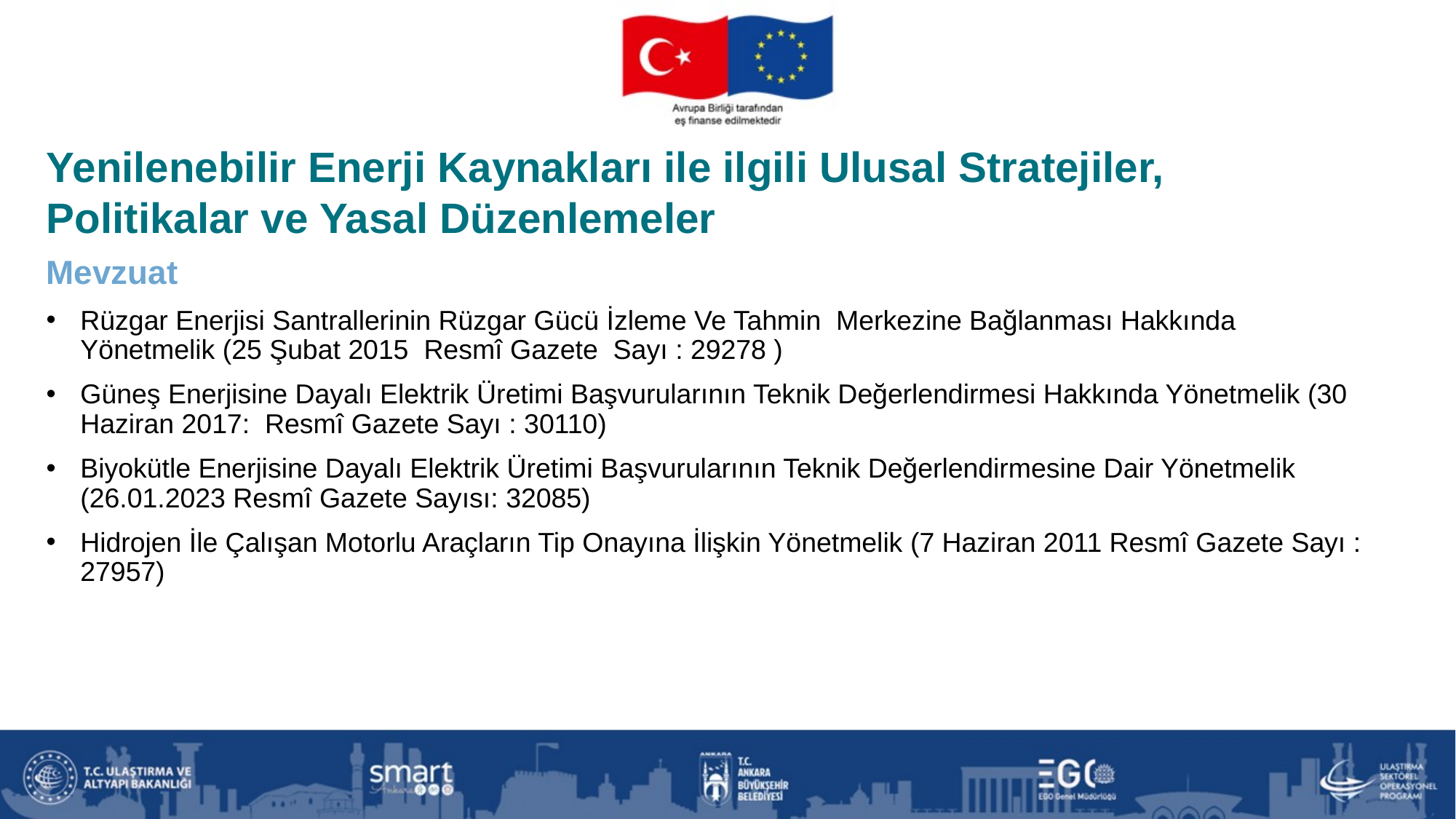

Yenilenebilir Enerji Kaynakları ile ilgili Ulusal Stratejiler, Politikalar ve Yasal Düzenlemeler
Mevzuat

Rüzgar Enerjisi Santrallerinin Rüzgar Gücü İzleme Ve Tahmin  Merkezine Bağlanması Hakkında Yönetmelik (25 Şubat 2015  Resmî Gazete  Sayı : 29278 )
Güneş Enerjisine Dayalı Elektrik Üretimi Başvurularının Teknik Değerlendirmesi Hakkında Yönetmelik (30 Haziran 2017:  Resmî Gazete Sayı : 30110)
Biyokütle Enerjisine Dayalı Elektrik Üretimi Başvurularının Teknik Değerlendirmesine Dair Yönetmelik (26.01.2023 Resmî Gazete Sayısı: 32085)
Hidrojen İle Çalışan Motorlu Araçların Tip Onayına İlişkin Yönetmelik (7 Haziran 2011 Resmî Gazete Sayı : 27957)